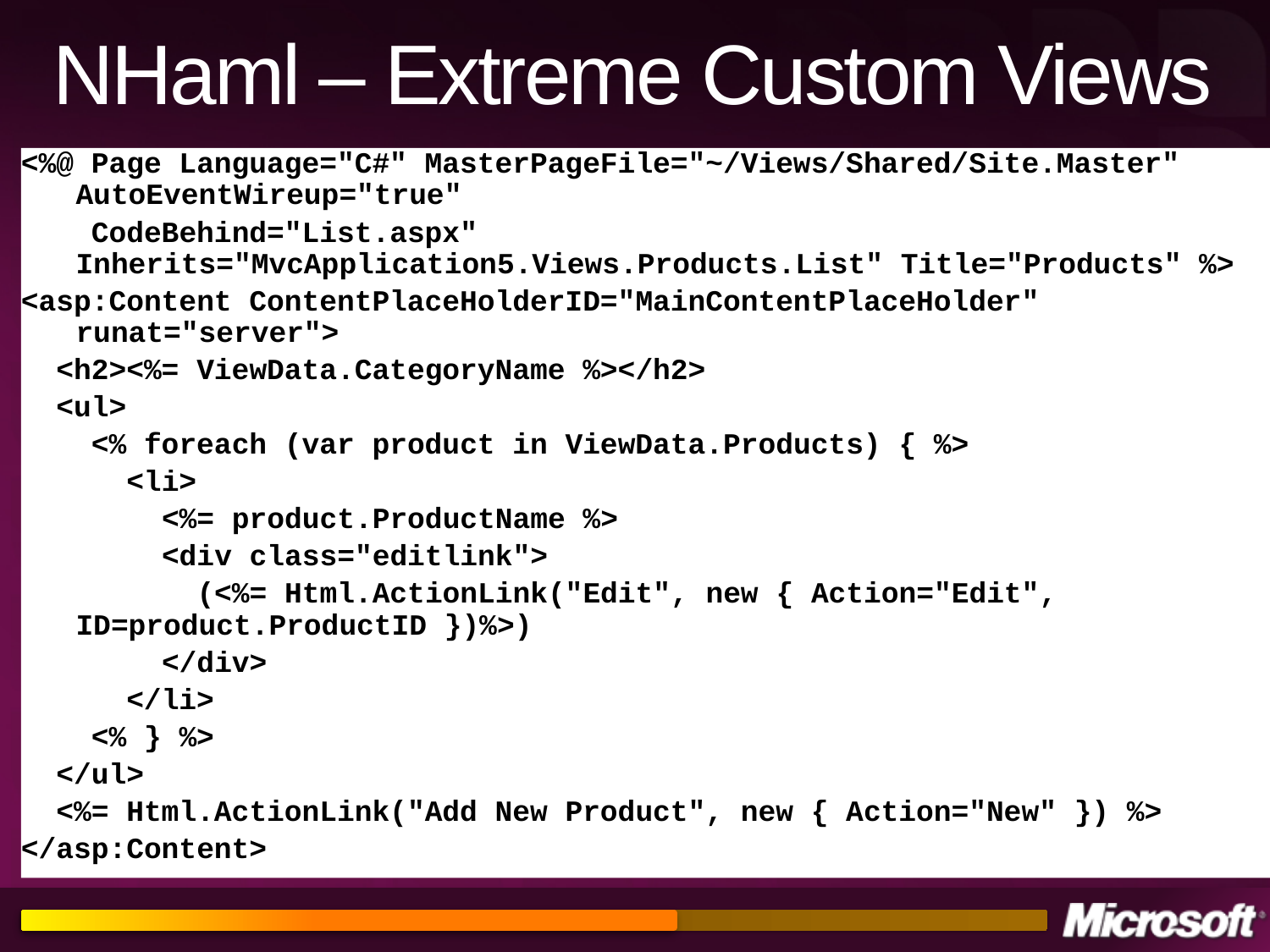

# NHaml – Extreme Custom Views
<%@ Page Language="C#" MasterPageFile="~/Views/Shared/Site.Master" AutoEventWireup="true"
    CodeBehind="List.aspx" Inherits="MvcApplication5.Views.Products.List" Title="Products" %>
<asp:Content ContentPlaceHolderID="MainContentPlaceHolder" runat="server">
  <h2><%= ViewData.CategoryName %></h2>
  <ul>
    <% foreach (var product in ViewData.Products) { %>
      <li>
        <%= product.ProductName %>
        <div class="editlink">
          (<%= Html.ActionLink("Edit", new { Action="Edit", ID=product.ProductID })%>)
        </div>
      </li>
    <% } %>
  </ul>
  <%= Html.ActionLink("Add New Product", new { Action="New" }) %>
</asp:Content>